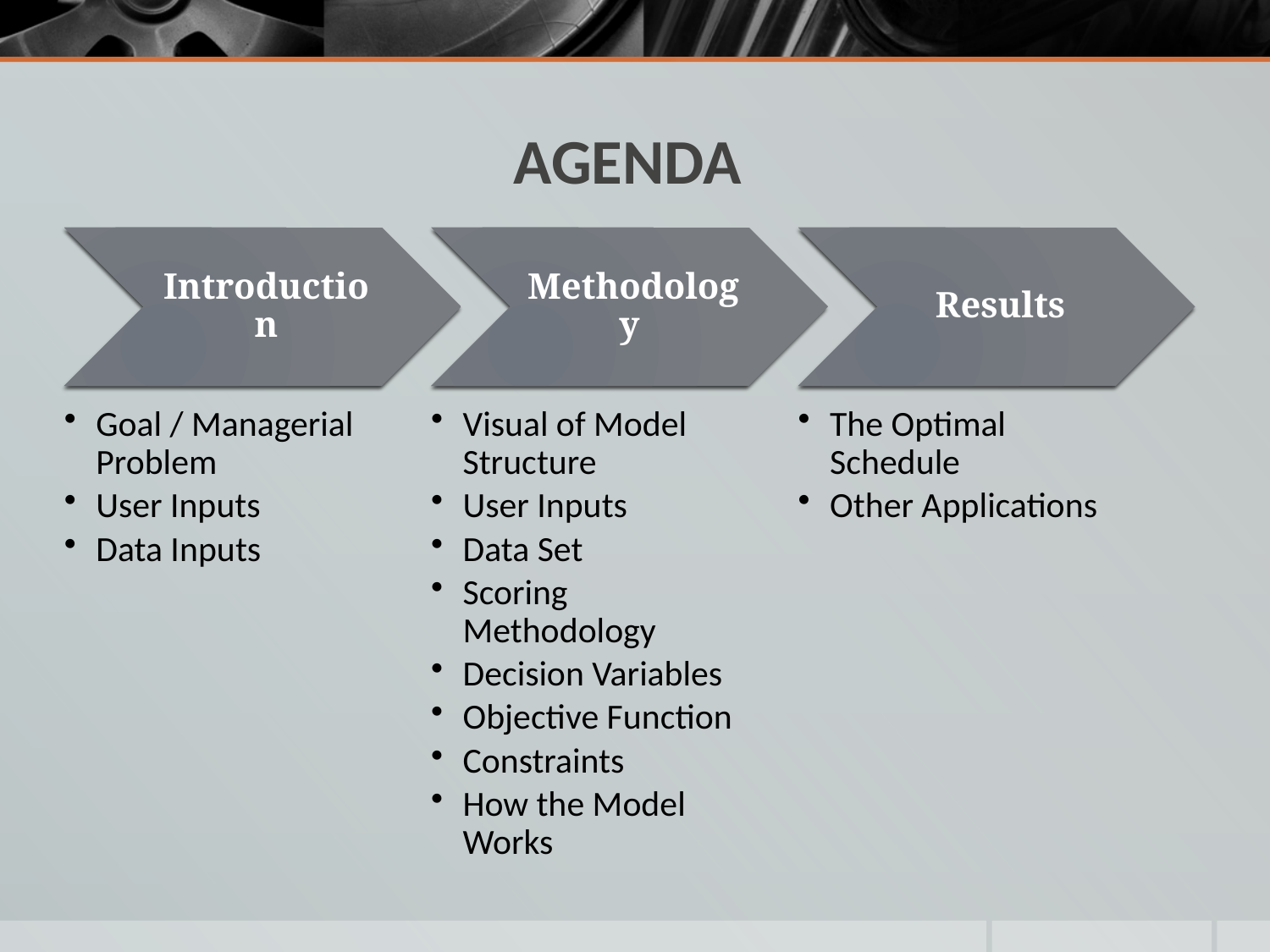

# AGENDA
Introduction
Goal / Managerial Problem
User Inputs
Data Inputs
Methodology
Visual of Model Structure
User Inputs
Data Set
Scoring Methodology
Decision Variables
Objective Function
Constraints
How the Model Works
Results
The Optimal Schedule
Other Applications